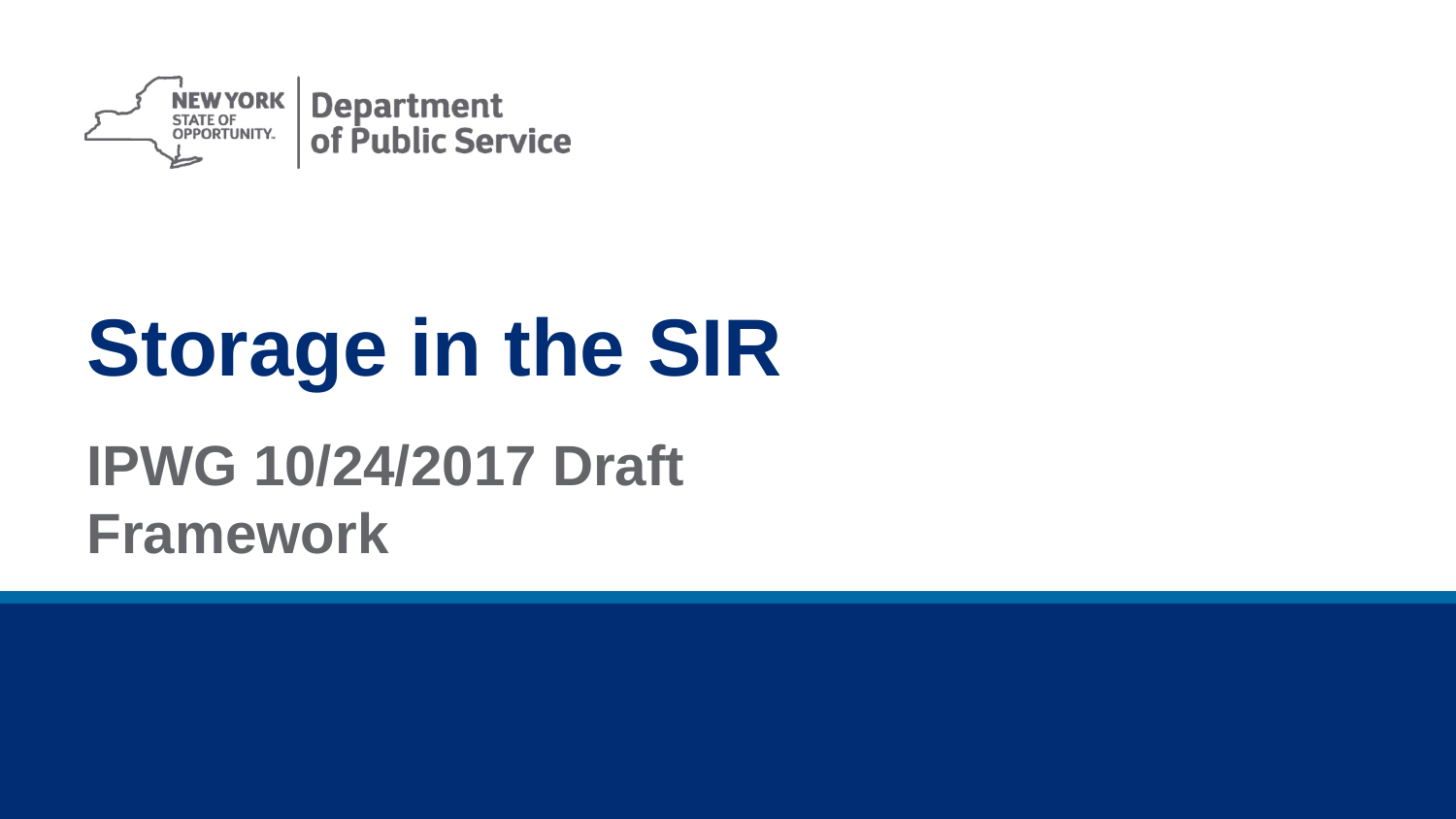

Storage in the SIR
IPWG 10/24/2017 Draft Framework